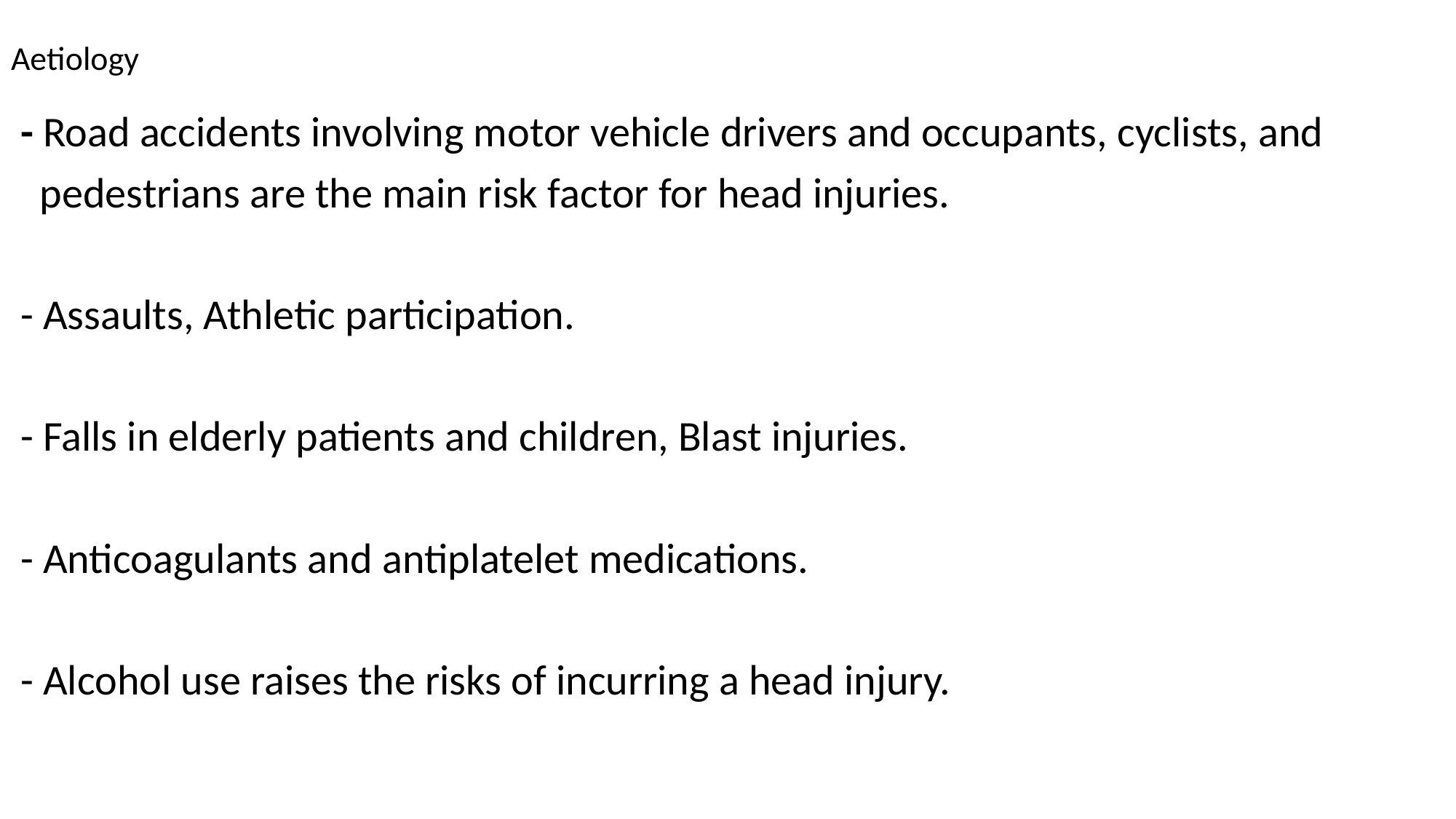

# Aetiology
 - Road accidents involving motor vehicle drivers and occupants, cyclists, and
   pedestrians are the main risk factor for head injuries.

 - Assaults, Athletic participation.

 - Falls in elderly patients and children, Blast injuries.

 - Anticoagulants and antiplatelet medications.

 - Alcohol use raises the risks of incurring a head injury.